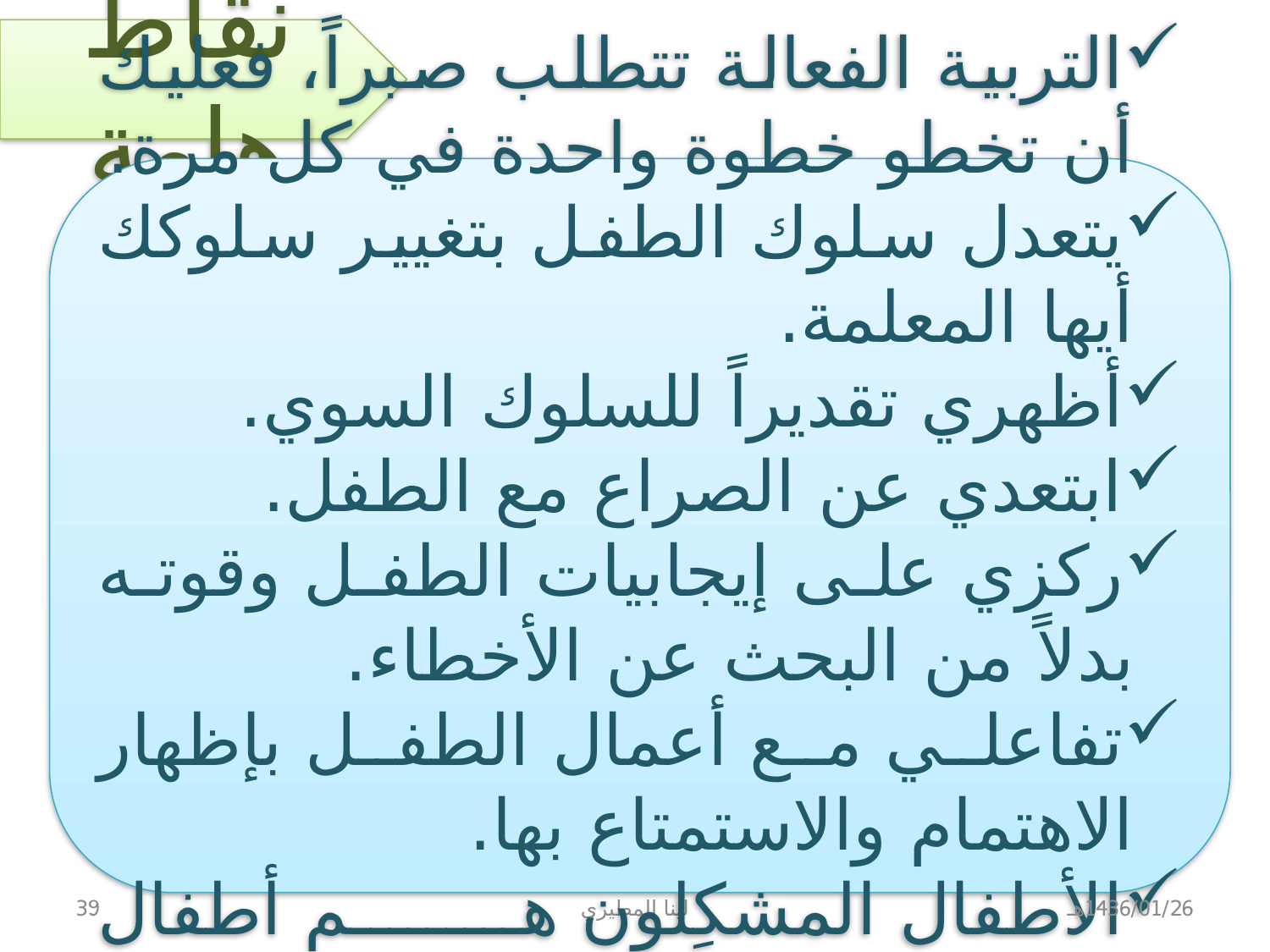

نقاط هامة
التربية الفعالة تتطلب صبراً، فعليك أن تخطو خطوة واحدة في كل مرة.
يتعدل سلوك الطفل بتغيير سلوكك أيها المعلمة.
أظهري تقديراً للسلوك السوي.
ابتعدي عن الصراع مع الطفل.
ركزي على إيجابيات الطفل وقوته بدلاً من البحث عن الأخطاء.
تفاعلي مع أعمال الطفل بإظهار الاهتمام والاستمتاع بها.
الأطفال المشكِلون هم أطفال محبطون.
39
لينا المطيري
1436/01/26هـ